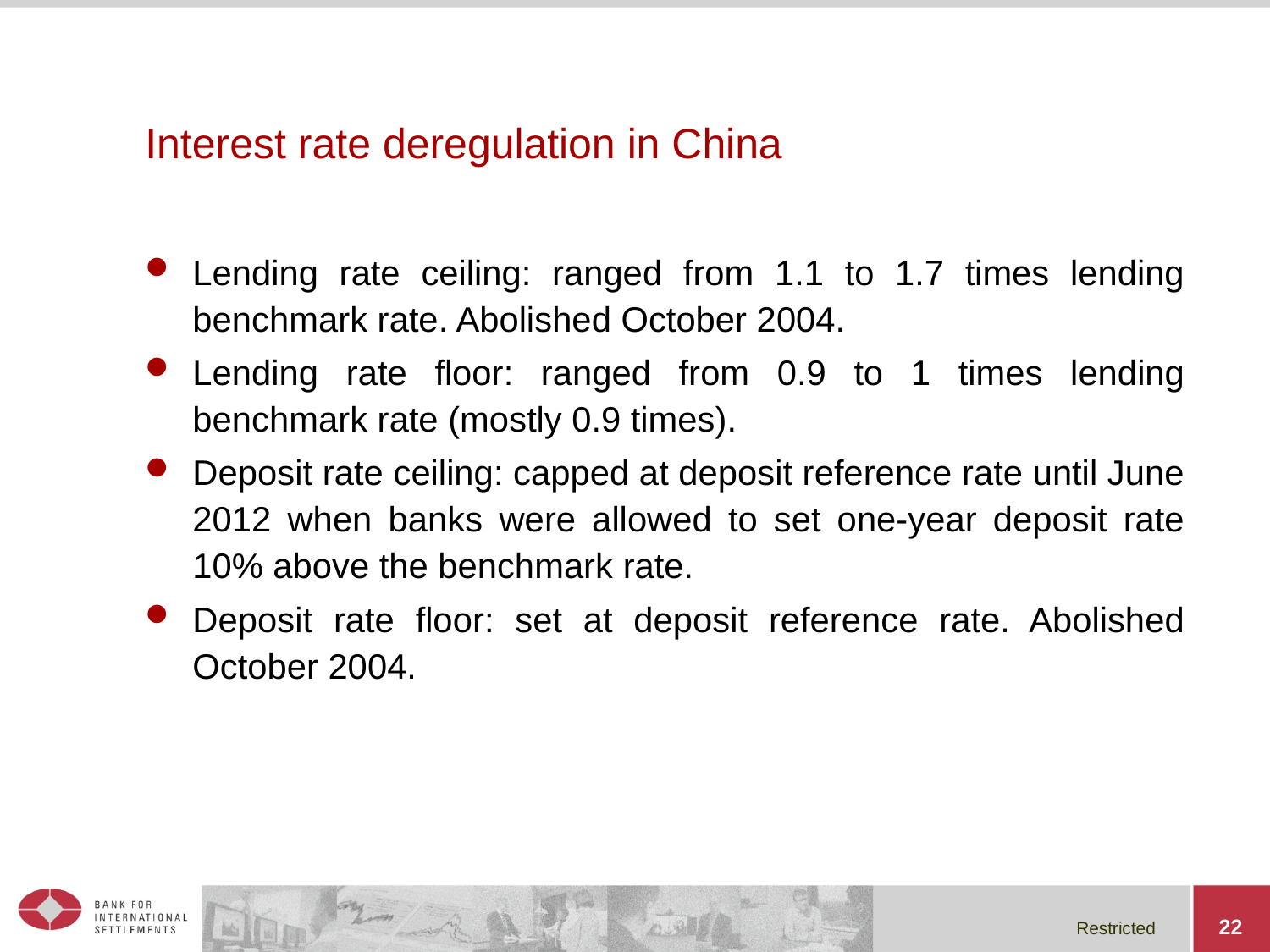

# Interest rate deregulation in China
Lending rate ceiling: ranged from 1.1 to 1.7 times lending benchmark rate. Abolished October 2004.
Lending rate floor: ranged from 0.9 to 1 times lending benchmark rate (mostly 0.9 times).
Deposit rate ceiling: capped at deposit reference rate until June 2012 when banks were allowed to set one-year deposit rate 10% above the benchmark rate.
Deposit rate floor: set at deposit reference rate. Abolished October 2004.
22